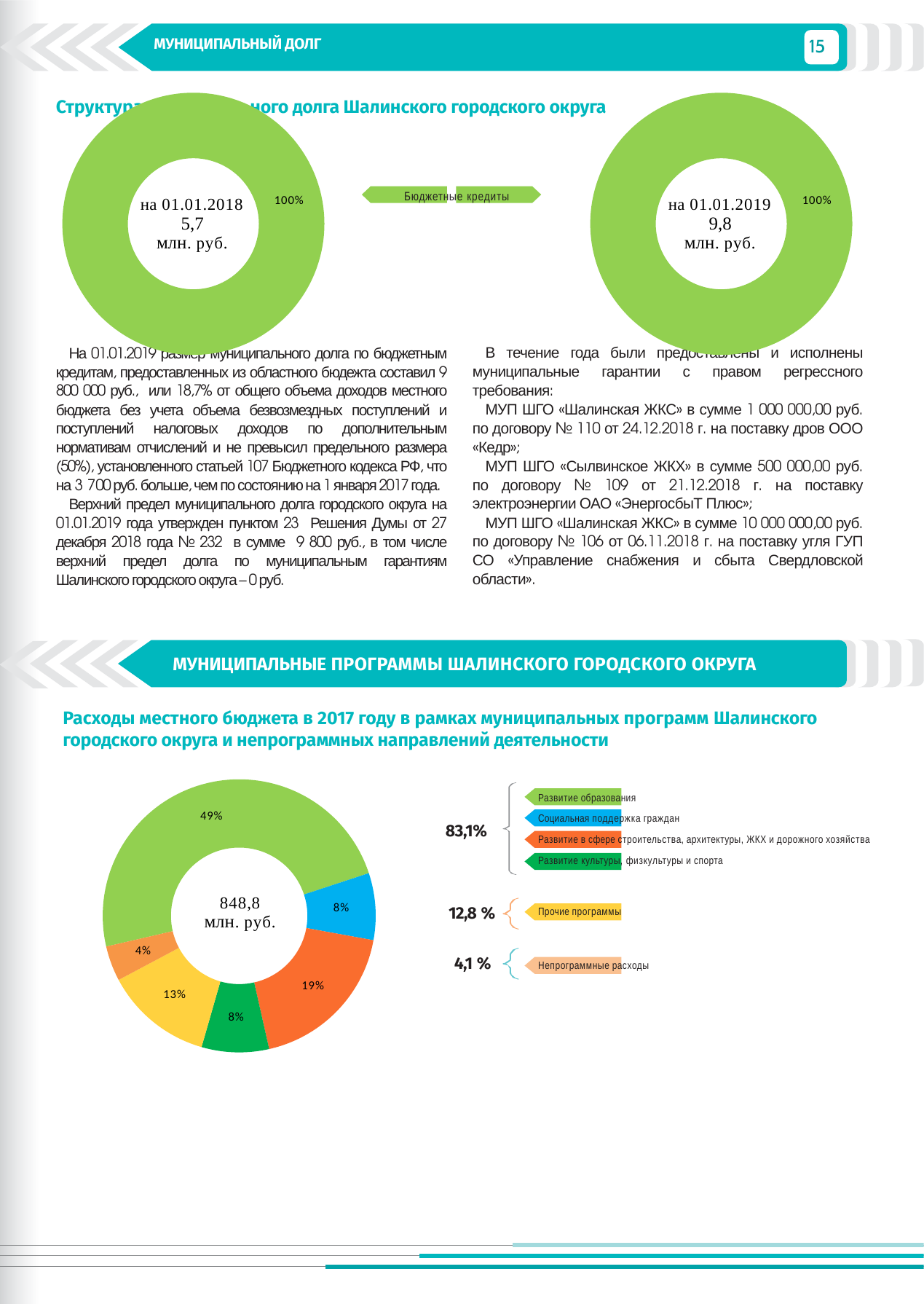

15

МУНИЦИПАЛЬНЫЙ ДОЛГ
МУНИЦИПАЛЬНЫЙ ДОЛГ

### Chart

| Category | Продажи |
|---|---|
| Кв. 1 | 4.1 |

### Chart

| Category | Продажи |
|---|---|
| Кв. 1 | 13.5 |
Структура муниципального долга Шалинского городского округа
Бюджетные кредиты

В течение года были предоставлены и исполнены муниципальные гарантии с правом регрессного требования:
МУП ШГО «Шалинская ЖКС» в сумме 1 000 000,00 руб. по договору № 110 от 24.12.2018 г. на поставку дров ООО «Кедр»;
МУП ШГО «Сылвинское ЖКХ» в сумме 500 000,00 руб. по договору № 109 от 21.12.2018 г. на поставку электроэнергии ОАО «ЭнергосбыТ Плюс»;
МУП ШГО «Шалинская ЖКС» в сумме 10 000 000,00 руб. по договору № 106 от 06.11.2018 г. на поставку угля ГУП СО «Управление снабжения и сбыта Свердловской области».
На 01.01.2019 размер муниципального долга по бюджетным кредитам, предоставленных из областного бюдежта составил 9 800 000 руб.,  или 18,7% от общего объема доходов местного бюджета без учета объема безвозмездных поступлений и поступлений налоговых доходов по дополнительным нормативам отчислений и не превысил предельного размера (50%), установленного статьей 107 Бюджетного кодекса РФ, что на 3 700 руб. больше, чем по состоянию на 1 января 2017 года.
Верхний предел муниципального долга городского округа на 01.01.2019 года утвержден пунктом 23  Решения Думы от 27 декабря 2018 года № 232  в сумме  9 800 руб., в том числе верхний предел долга по муниципальным гарантиям Шалинского городского округа – 0 руб.

МУНИЦИПАЛЬНЫЕ ПРОГРАММЫ ШАЛИНСКОГО ГОРОДСКОГО ОКРУГА
Расходы местного бюджета в 2017 году в рамках муниципальных программ Шалинского городского округа и непрограммных направлений деятельности

### Chart

| Category | Продажи |
|---|---|
| Развитие образования | 412.1 |
| Социальная поддержка граждан | 67.2 |
| Развитие в сфере строительства | 158.0 |
| Развитие культуры | 67.7 |
| Прочие программы | 108.5 |
| Непрограммные расходы | 35.300000000000004 |
Развитие образования

Социальная поддержка граждан
Развитие в сфере строительства, архитектуры, ЖКХ и дорожного хозяйства  Развитие культуры, физкультуры и спорта

83,1%

Прочие программы
12,8 %

Непрограммные расходы
4,1 %